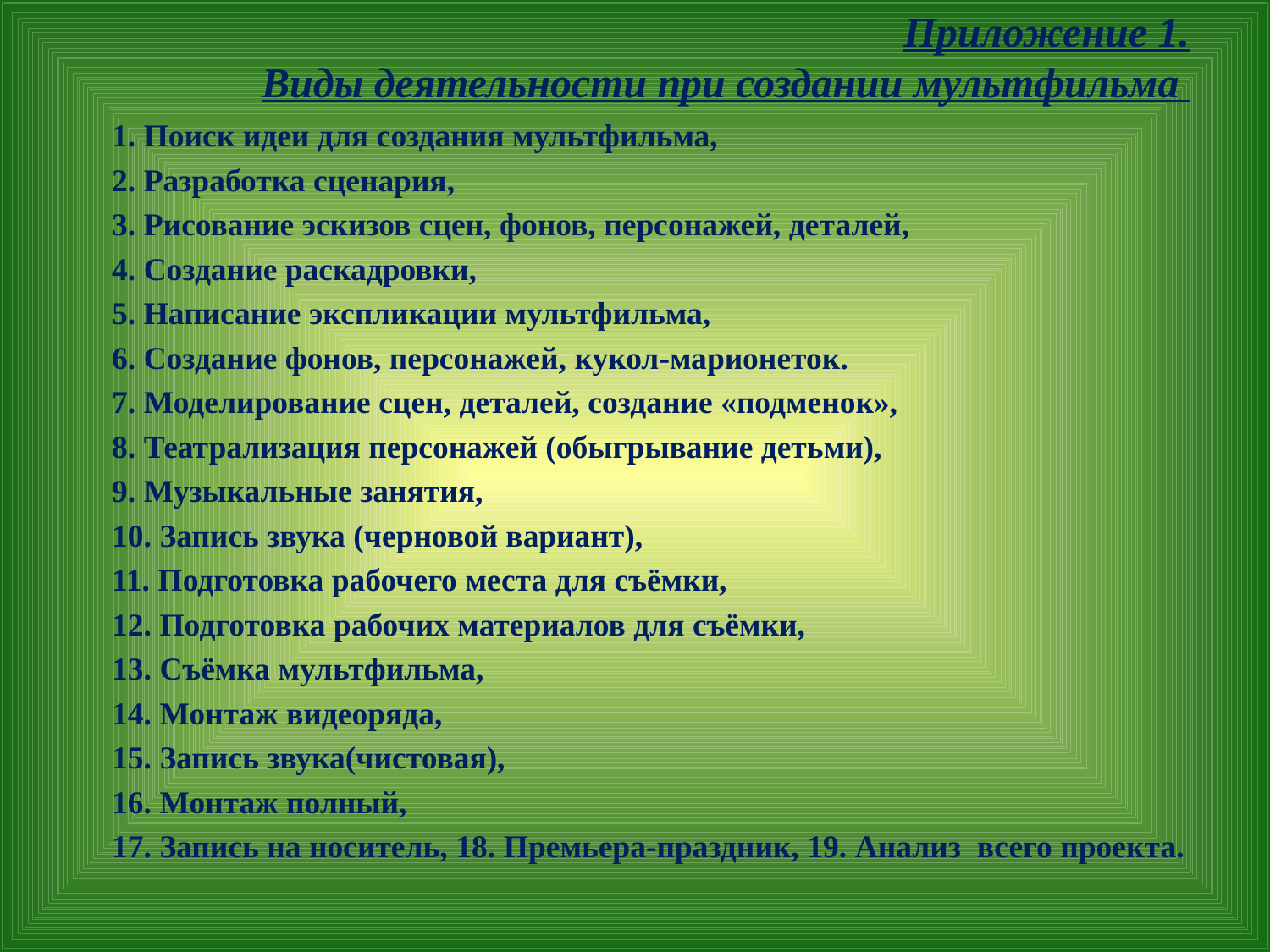

# Приложение 1. Виды деятельности при создании мультфильма
1. Поиск идеи для создания мультфильма,
2. Разработка сценария,
3. Рисование эскизов сцен, фонов, персонажей, деталей,
4. Создание раскадровки,
5. Написание экспликации мультфильма,
6. Создание фонов, персонажей, кукол-марионеток.
7. Моделирование сцен, деталей, создание «подменок»,
8. Театрализация персонажей (обыгрывание детьми),
9. Музыкальные занятия,
10. Запись звука (черновой вариант),
11. Подготовка рабочего места для съёмки,
12. Подготовка рабочих материалов для съёмки,
13. Съёмка мультфильма,
14. Монтаж видеоряда,
15. Запись звука(чистовая),
16. Монтаж полный,
17. Запись на носитель, 18. Премьера-праздник, 19. Анализ  всего проекта.